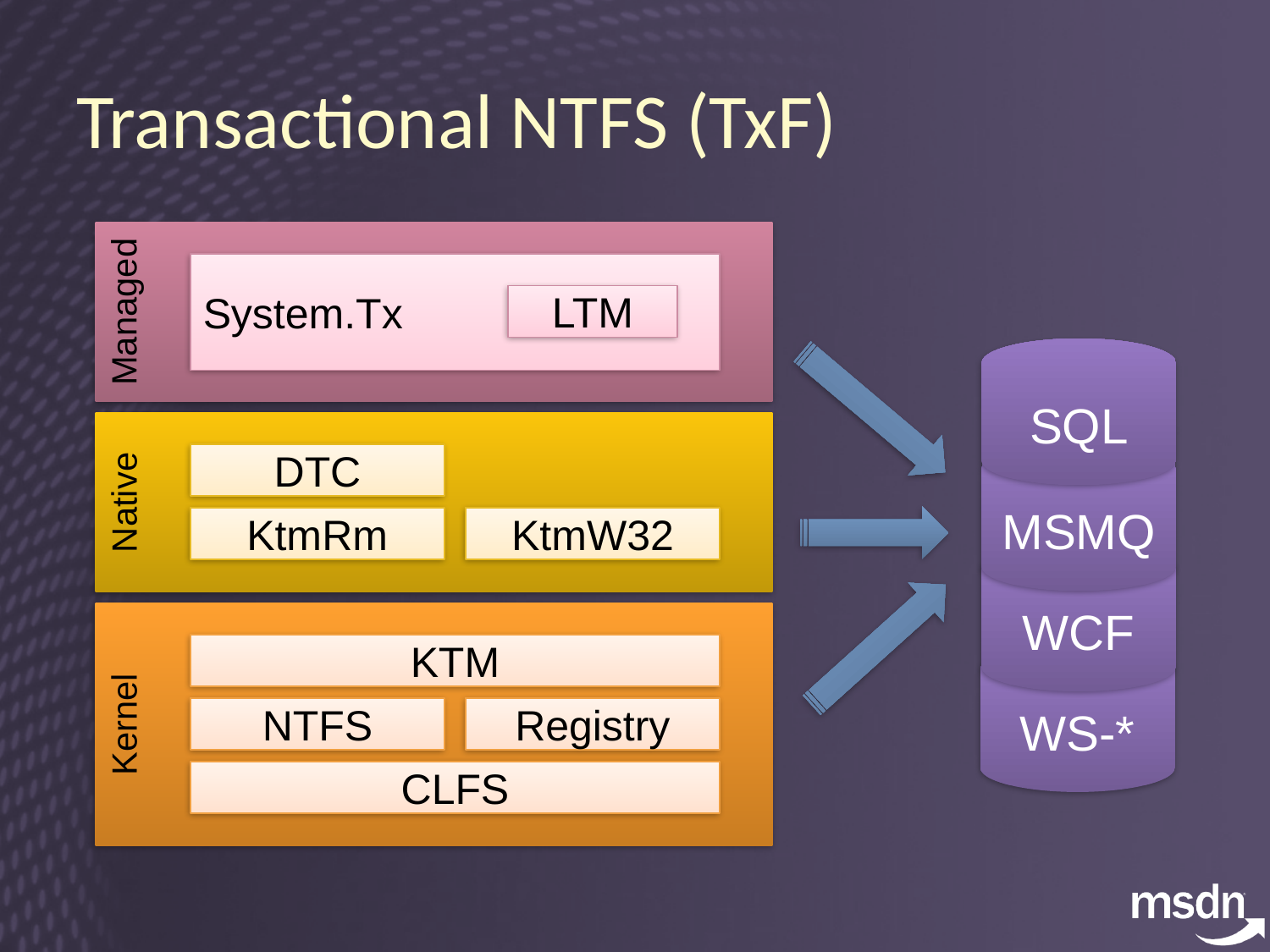

# Transactional NTFS (TxF)

System.Tx
Managed
LTM
SQL
MSMQ
WCF
WS-*

DTC
Native
KtmRm
KtmW32

Kernel

KTM
NTFS
Registry
CLFS